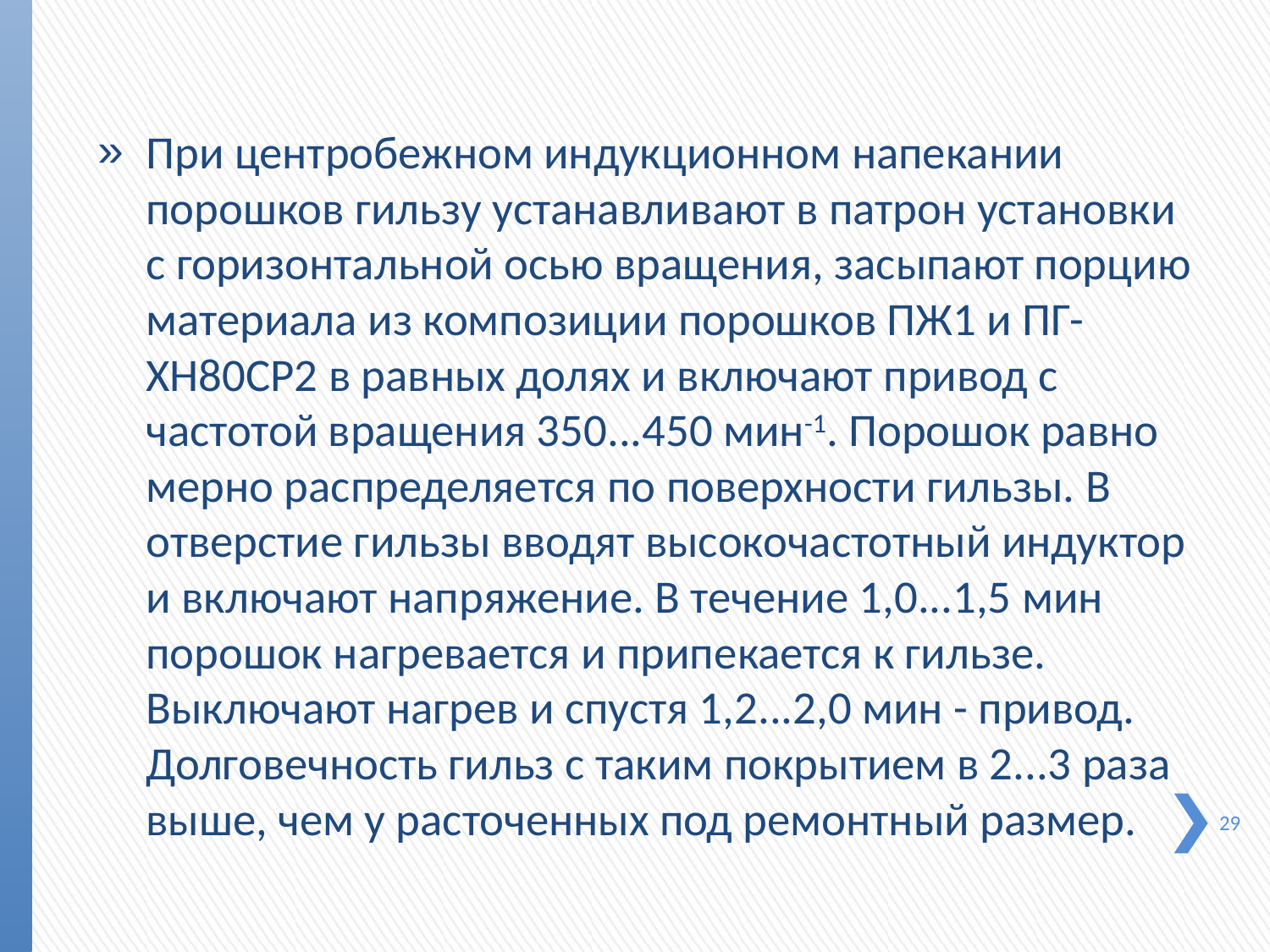

При центробежном индукционном напекании порошков гильзу устанавливают в патрон установки с горизонтальной осью вращения, засыпают порцию материала из композиции порошков ПЖ1 и ПГ-ХН80СР2 в равных долях и включают привод с частотой вращения 350...450 мин-1. Порошок равно­мерно распределяется по поверхности гильзы. В отверстие гильзы вводят высокочастотный индуктор и включают напря­жение. В течение 1,0...1,5 мин порошок нагревается и припе­кается к гильзе. Выключают нагрев и спустя 1,2...2,0 мин - привод. Долговечность гильз с таким покрытием в 2...3 раза выше, чем у расточенных под ремонтный размер.

29